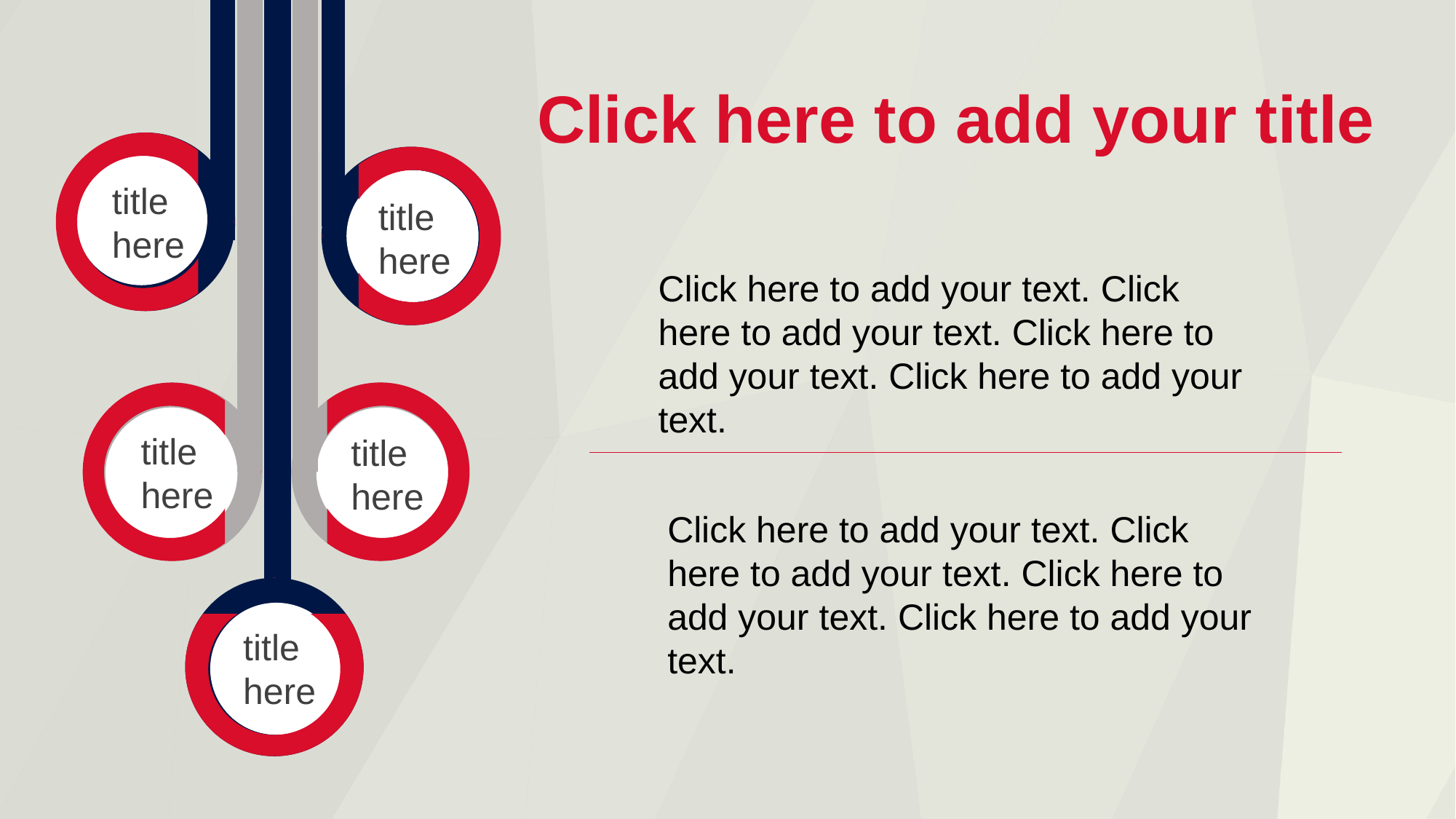

title
here
title
here

title
here
title
here

title
here
Click here to add your title
Click here to add your text. Click here to add your text. Click here to add your text. Click here to add your text.
Click here to add your text. Click here to add your text. Click here to add your text. Click here to add your text.